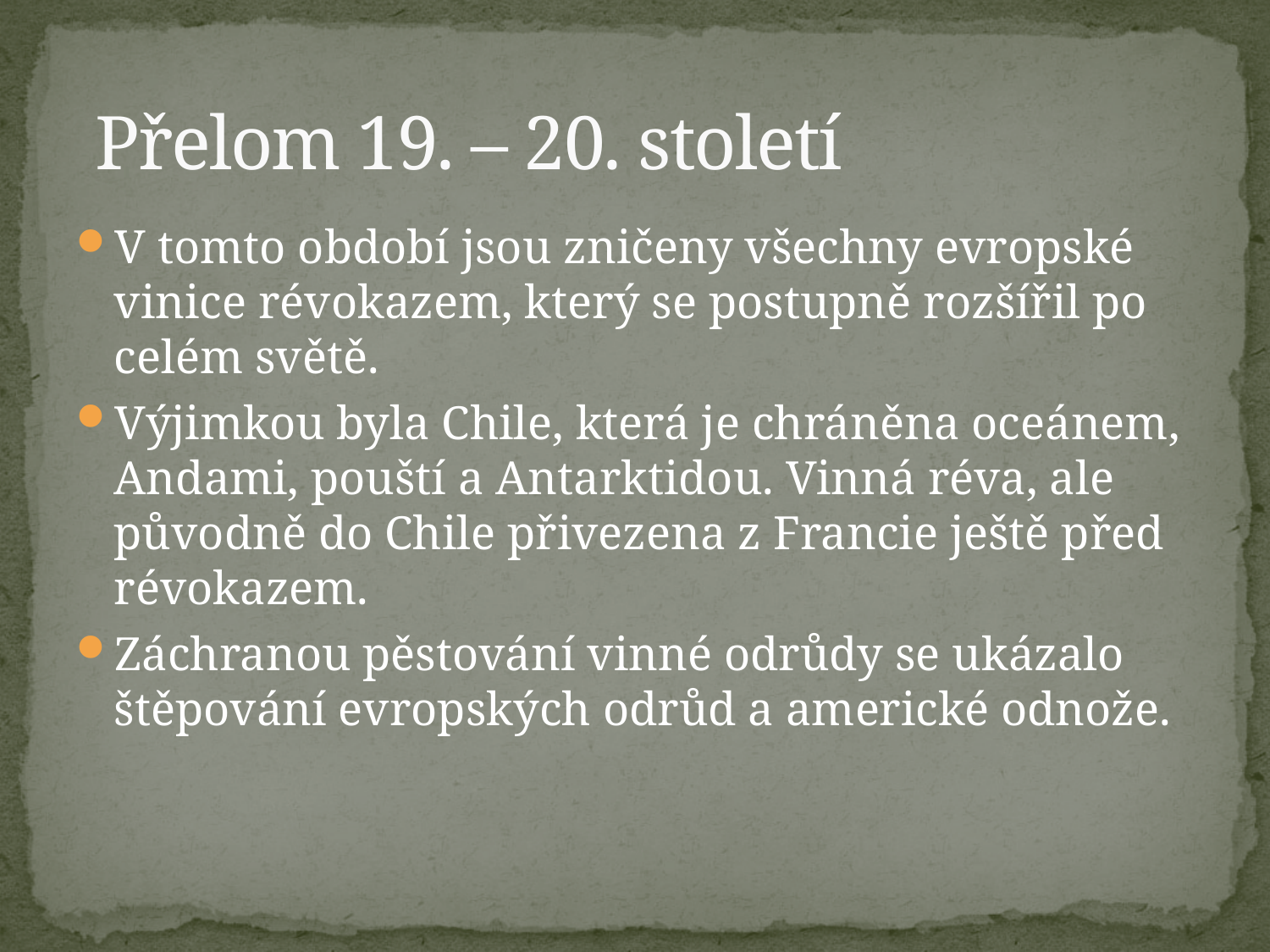

# Přelom 19. – 20. století
V tomto období jsou zničeny všechny evropské vinice révokazem, který se postupně rozšířil po celém světě.
Výjimkou byla Chile, která je chráněna oceánem, Andami, pouští a Antarktidou. Vinná réva, ale původně do Chile přivezena z Francie ještě před révokazem.
Záchranou pěstování vinné odrůdy se ukázalo štěpování evropských odrůd a americké odnože.